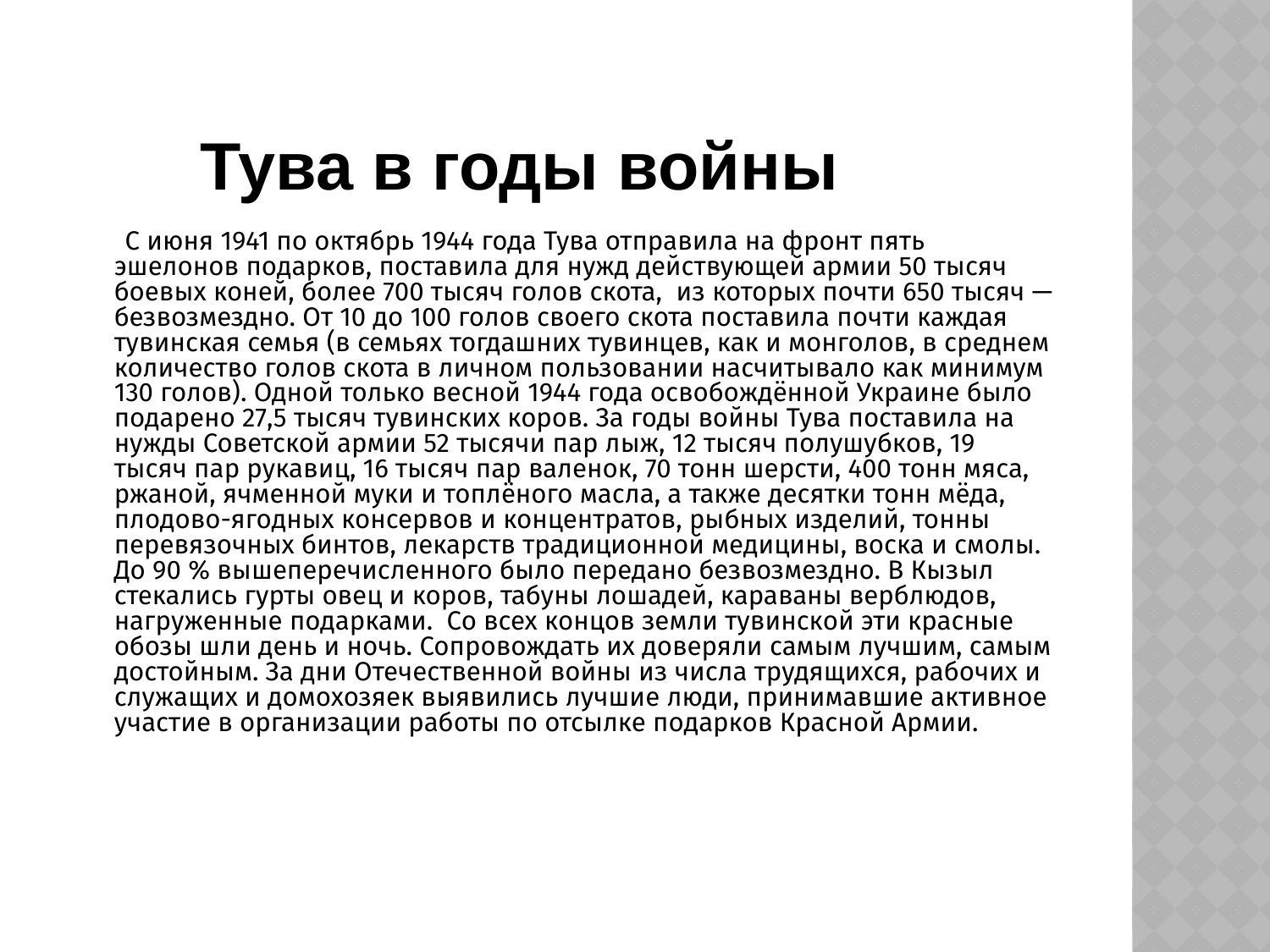

# Тува в годы войны
       С июня 1941 по октябрь 1944 года Тува отправила на фронт пять эшелонов подарков, поставила для нужд действующей армии 50 тысяч боевых коней, более 700 тысяч голов скота,  из которых почти 650 тысяч — безвозмездно. От 10 до 100 голов своего скота поставила почти каждая тувинская семья (в семьях тогдашних тувинцев, как и монголов, в среднем количество голов скота в личном пользовании насчитывало как минимум 130 голов). Одной только весной 1944 года освобождённой Украине было подарено 27,5 тысяч тувинских коров. За годы войны Тува поставила на нужды Советской армии 52 тысячи пар лыж, 12 тысяч полушубков, 19 тысяч пар рукавиц, 16 тысяч пар валенок, 70 тонн шерсти, 400 тонн мяса, ржаной, ячменной муки и топлёного масла, а также десятки тонн мёда, плодово-ягодных консервов и концентратов, рыбных изделий, тонны перевязочных бинтов, лекарств традиционной медицины, воска и смолы. До 90 % вышеперечисленного было передано безвозмездно. В Кызыл стекались гурты овец и коров, табуны лошадей, караваны верблюдов, нагруженные подарками.  Со всех концов земли тувинской эти красные обозы шли день и ночь. Сопровождать их доверяли самым лучшим, самым достойным. За дни Отечественной войны из числа трудящихся, рабочих и служащих и домохозяек выявились лучшие люди, принимавшие активное участие в организации работы по отсылке подарков Красной Армии.